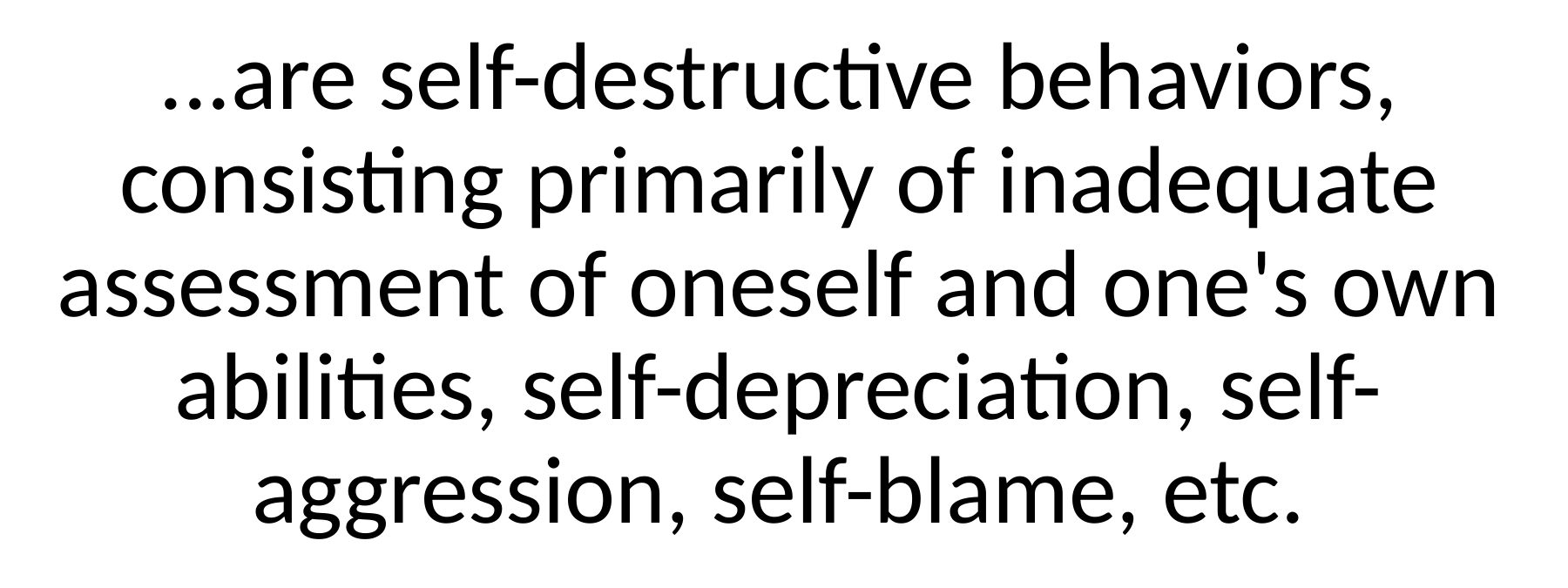

...are self-destructive behaviors, consisting primarily of inadequate assessment of oneself and one's own abilities, self-depreciation, self-aggression, self-blame, etc.